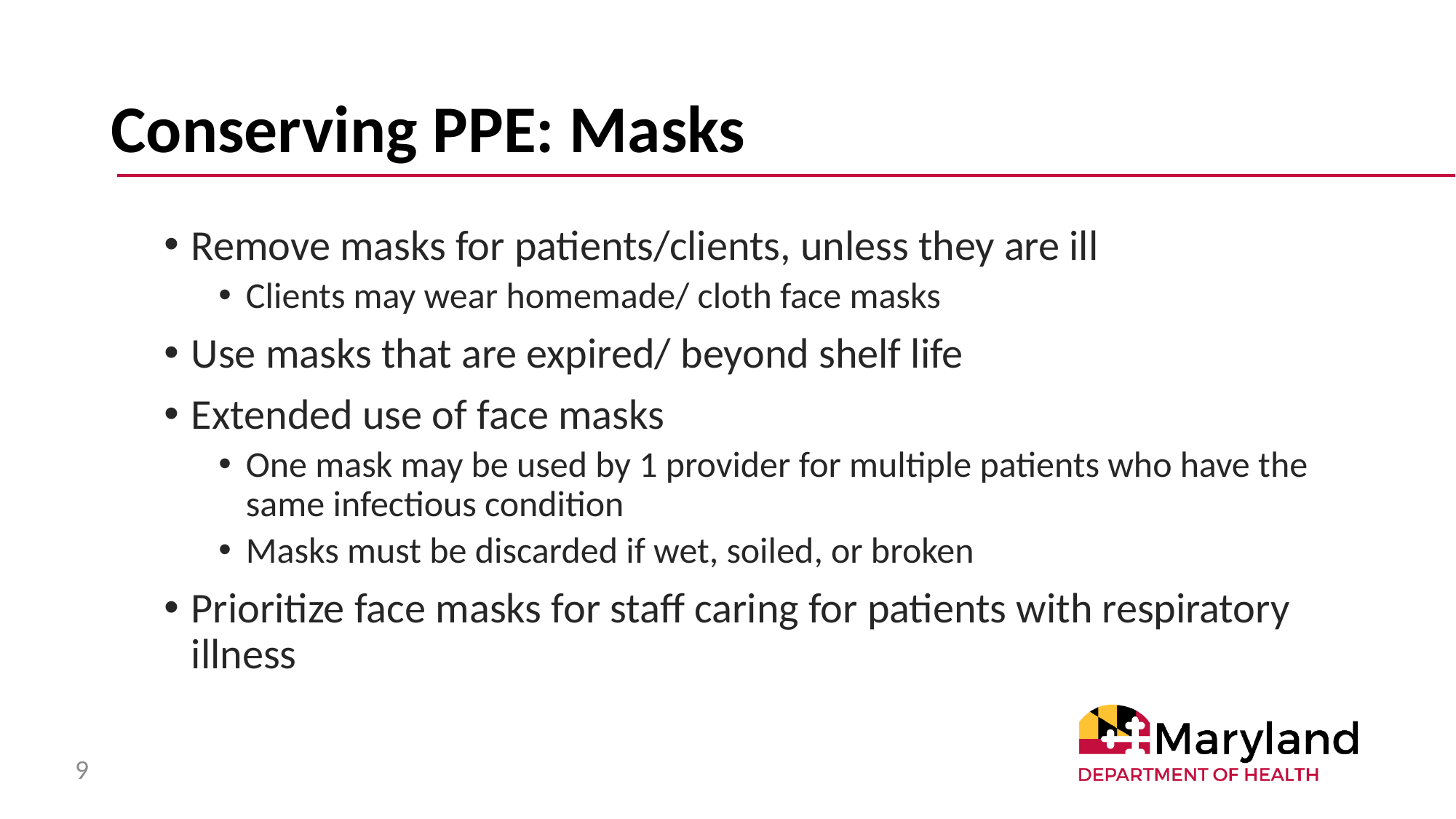

# Conserving PPE: Masks
Remove masks for patients/clients, unless they are ill
Clients may wear homemade/ cloth face masks
Use masks that are expired/ beyond shelf life
Extended use of face masks
One mask may be used by 1 provider for multiple patients who have the same infectious condition
Masks must be discarded if wet, soiled, or broken
Prioritize face masks for staff caring for patients with respiratory illness
9